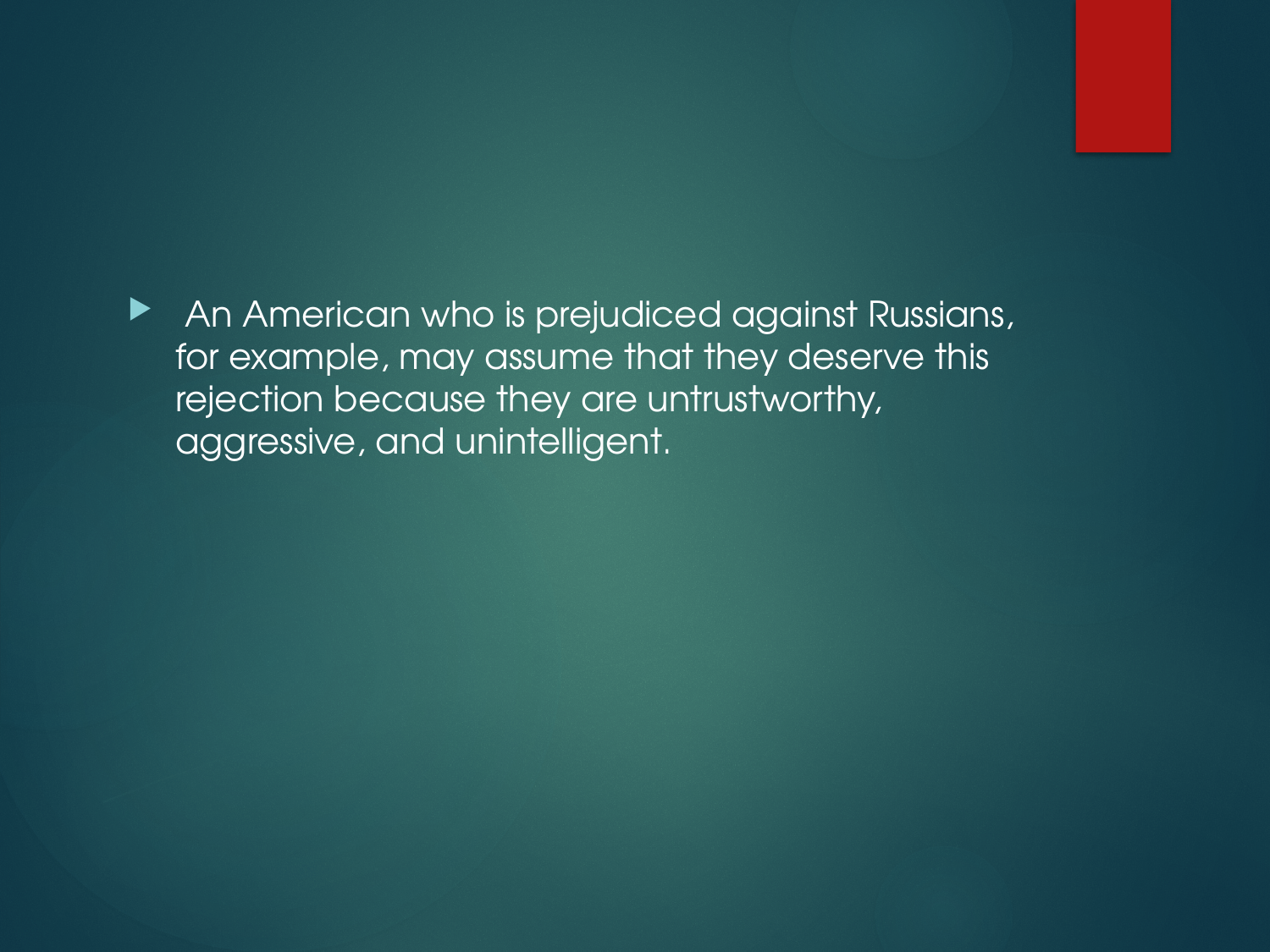

#
 An American who is prejudiced against Russians, for example, may assume that they deserve this rejection because they are untrustworthy, aggressive, and unintelligent.